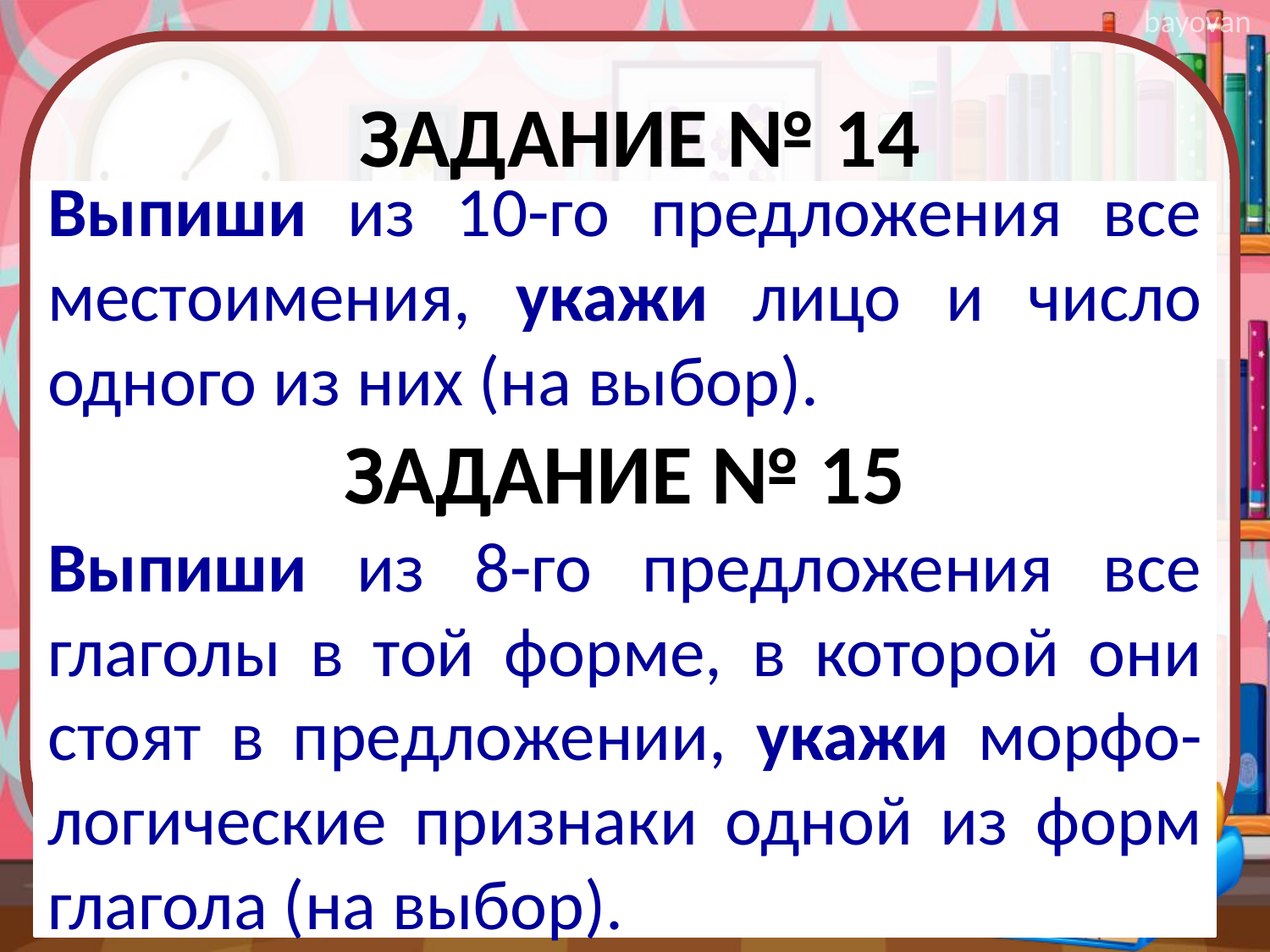

# Задание № 14

Выпиши из 10-го предложения все местоимения, укажи лицо и число одного из них (на выбор).
ЗАДАНИЕ № 15
Выпиши из 8-го предложения все глаголы в той форме, в которой они стоят в предложении, укажи морфо-логические признаки одной из форм глагола (на выбор).